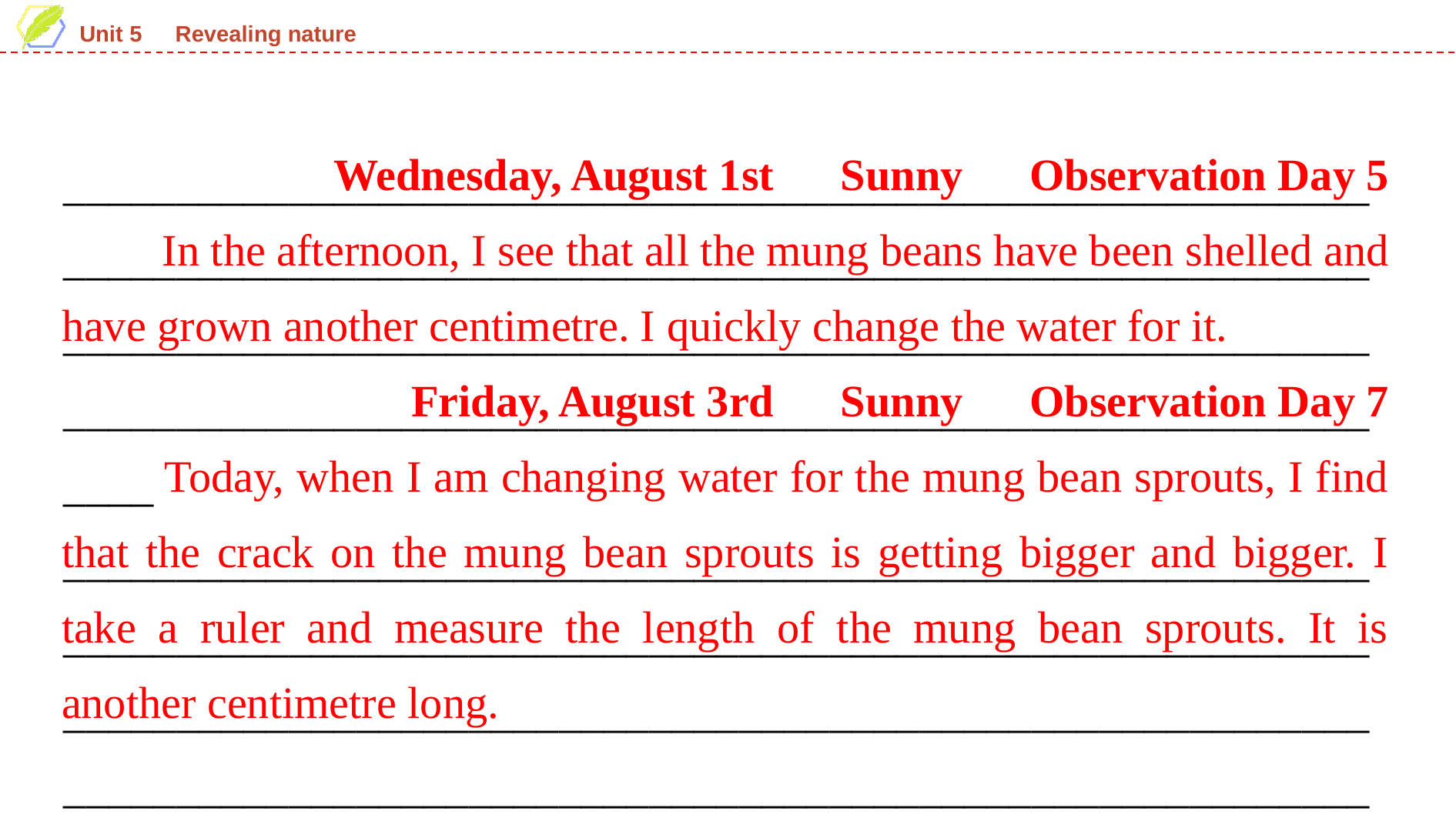

Wednesday, August 1st　Sunny　Observation Day 5
　　In the afternoon, I see that all the mung beans have been shelled and have grown another centimetre. I quickly change the water for it.
　　Friday, August 3rd　Sunny　Observation Day 7
　　Today, when I am changing water for the mung bean sprouts, I find that the crack on the mung bean sprouts is getting bigger and bigger. I take a ruler and measure the length of the mung bean sprouts. It is another centimetre long.
____________________________________________________________________________________________________________________________________________________________________________________________________________________________________________
____________________________________________________________________________________________________________________________________________________________________________________________________________________________________________